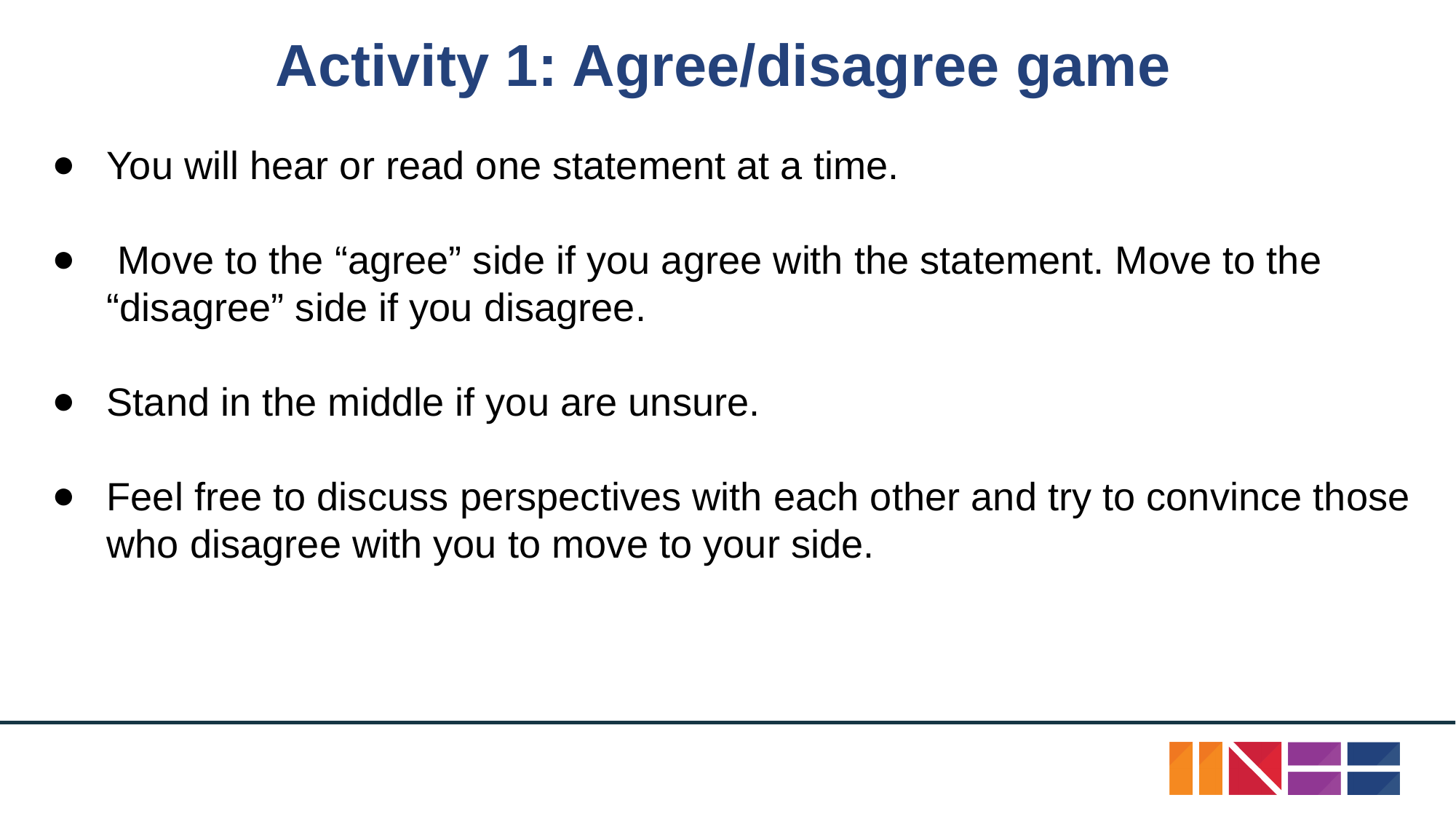

# Activity 1: Agree/disagree game
You will hear or read one statement at a time.
 Move to the “agree” side if you agree with the statement. Move to the “disagree” side if you disagree.
Stand in the middle if you are unsure.
Feel free to discuss perspectives with each other and try to convince those who disagree with you to move to your side.